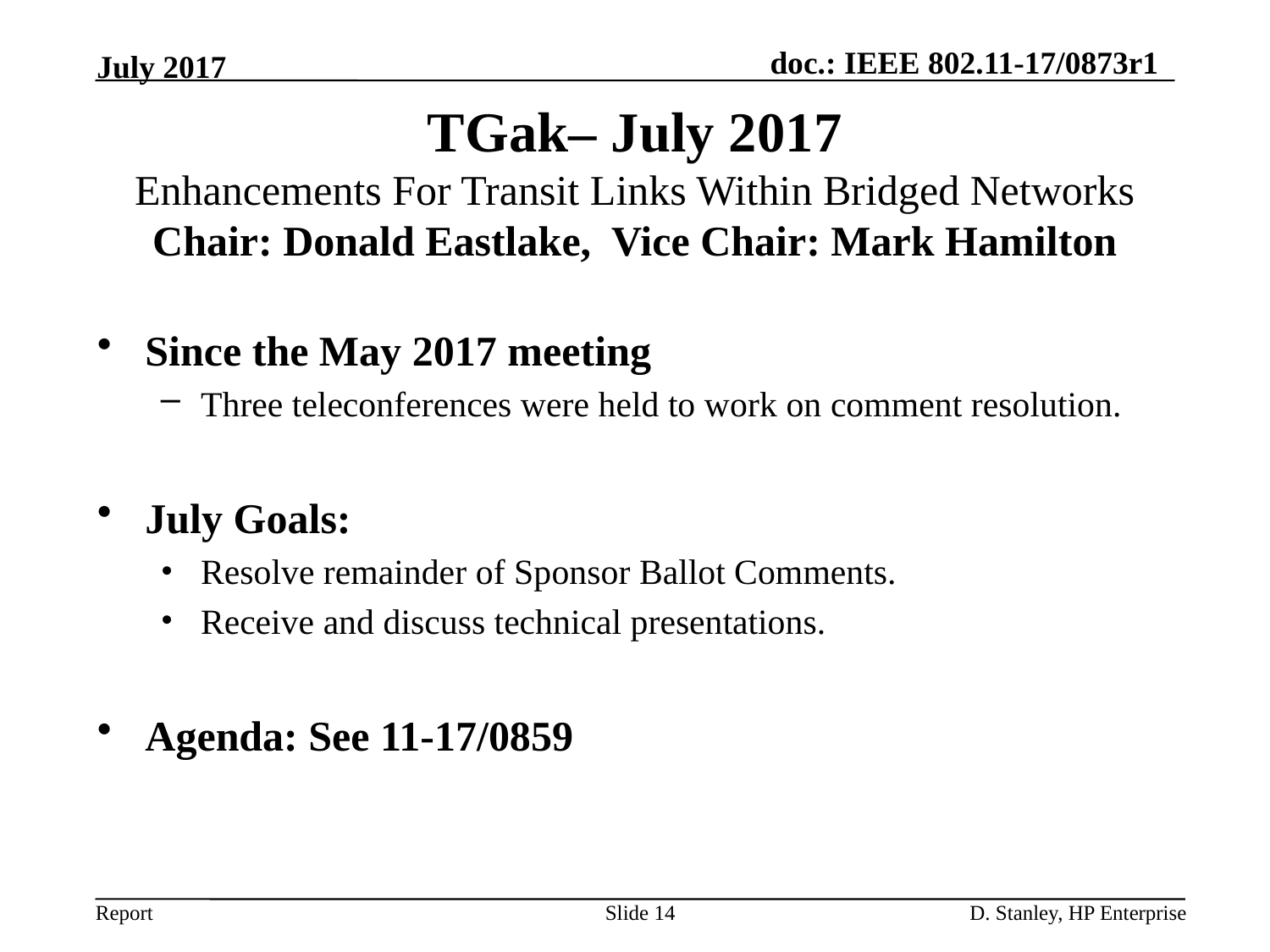

July 2017
# TGak– July 2017 Enhancements For Transit Links Within Bridged Networks Chair: Donald Eastlake,  Vice Chair: Mark Hamilton
Since the May 2017 meeting
Three teleconferences were held to work on comment resolution.

July Goals:
Resolve remainder of Sponsor Ballot Comments.
Receive and discuss technical presentations.

Agenda: See 11-17/0859

Slide 14
D. Stanley, HP Enterprise